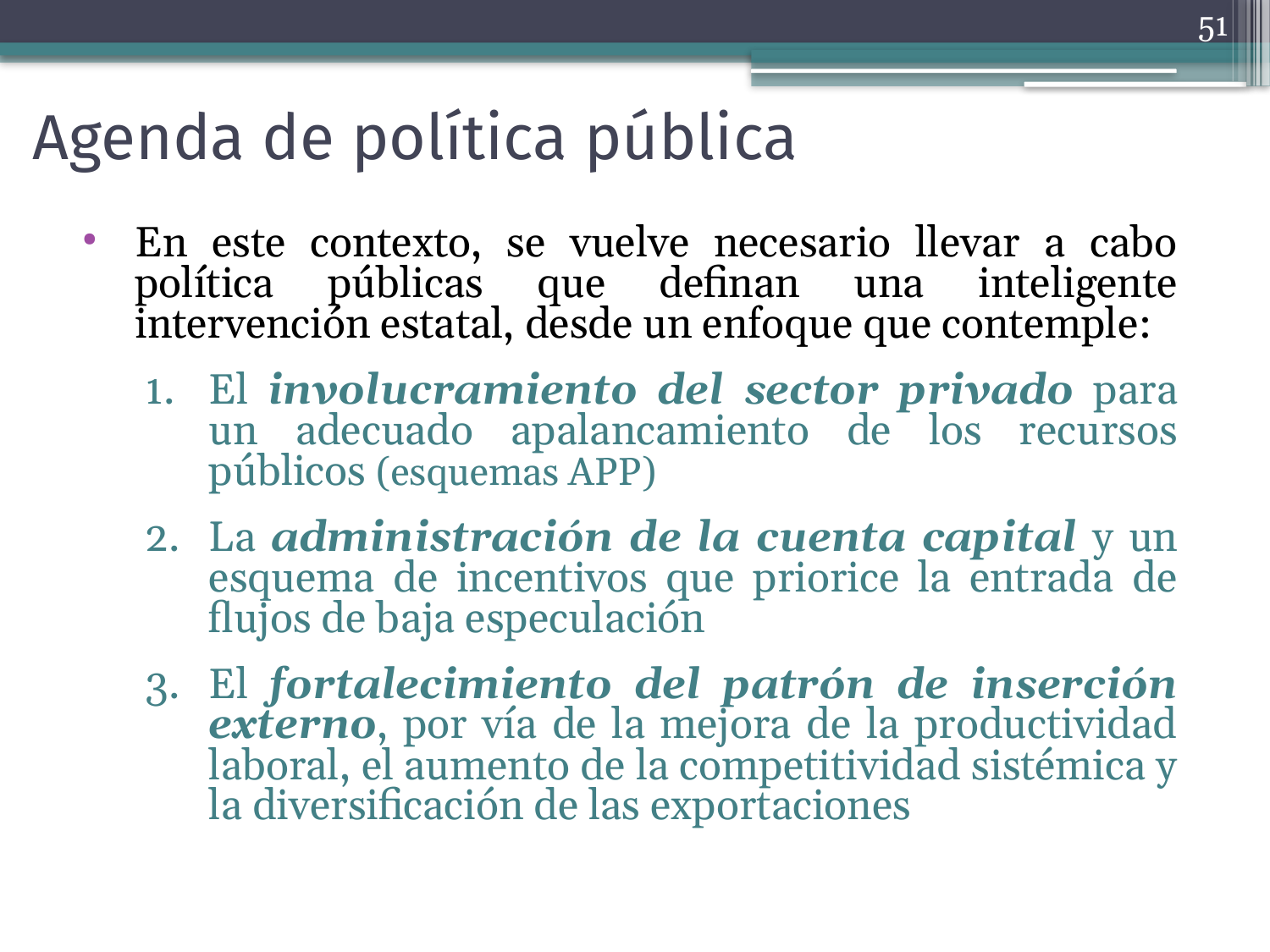

51
# Agenda de política pública
En este contexto, se vuelve necesario llevar a cabo política públicas que definan una inteligente intervención estatal, desde un enfoque que contemple:
El involucramiento del sector privado para un adecuado apalancamiento de los recursos públicos (esquemas APP)
La administración de la cuenta capital y un esquema de incentivos que priorice la entrada de flujos de baja especulación
El fortalecimiento del patrón de inserción externo, por vía de la mejora de la productividad laboral, el aumento de la competitividad sistémica y la diversificación de las exportaciones